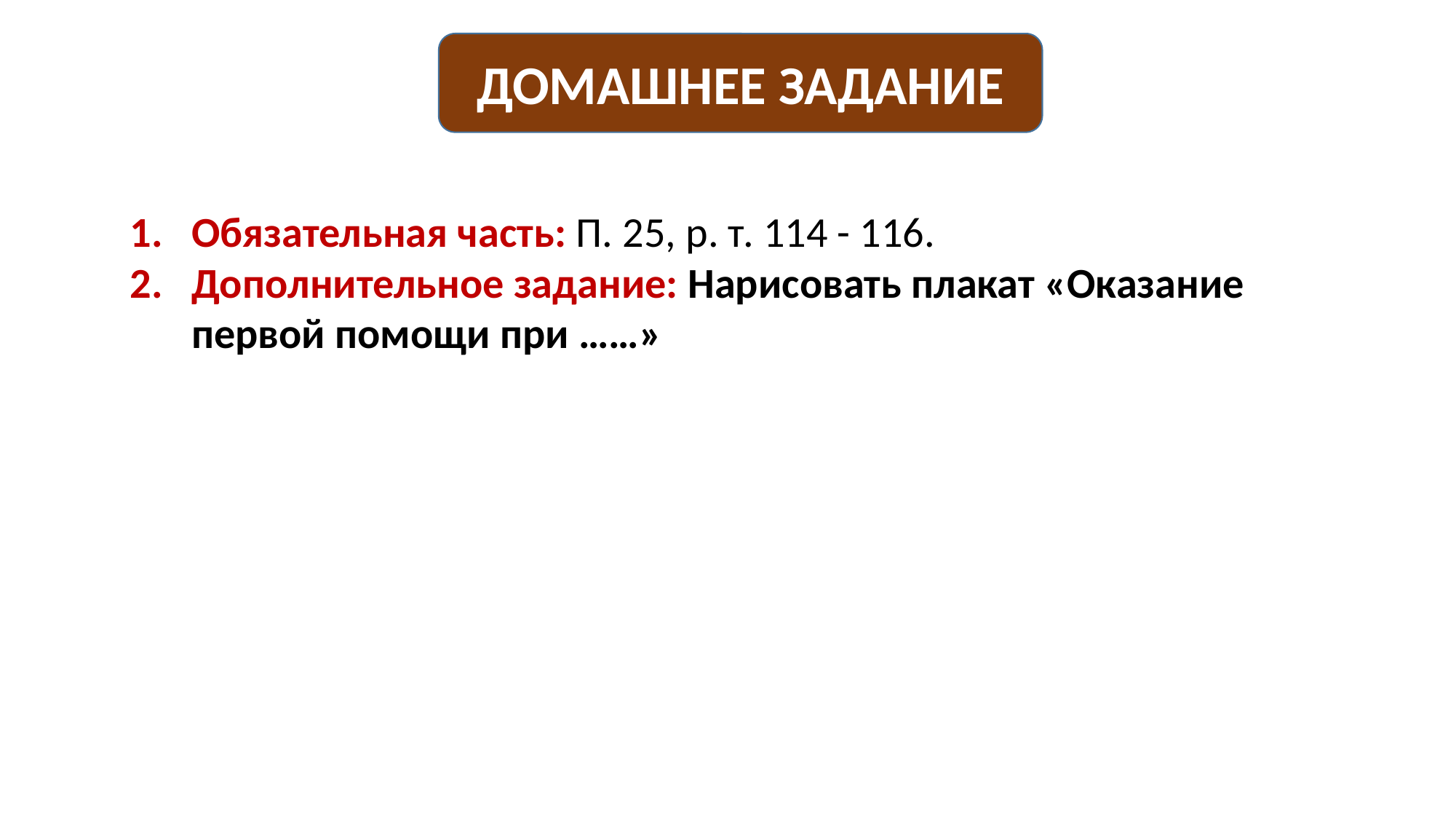

ДОМАШНЕЕ ЗАДАНИЕ
Обязательная часть: П. 25, р. т. 114 - 116.
Дополнительное задание: Нарисовать плакат «Оказание первой помощи при ……»